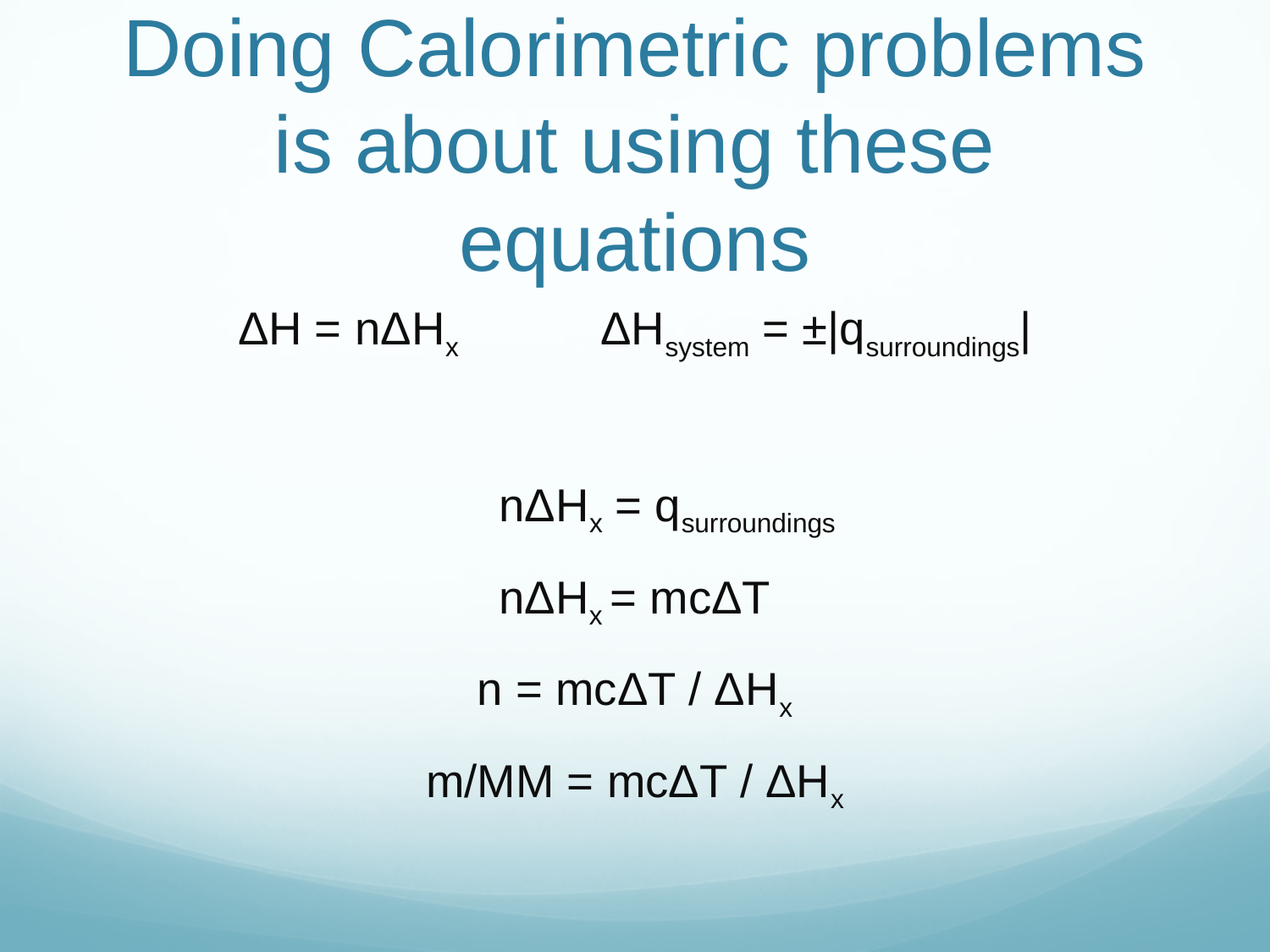

# Doing Calorimetric problems is about using these equations

ΔH = nΔHx           ΔHsystem = ±|qsurroundings|

     nΔHx = qsurroundings
nΔHx = mcΔT
n = mcΔT / ΔHx
m/MM = mcΔT / ΔHx